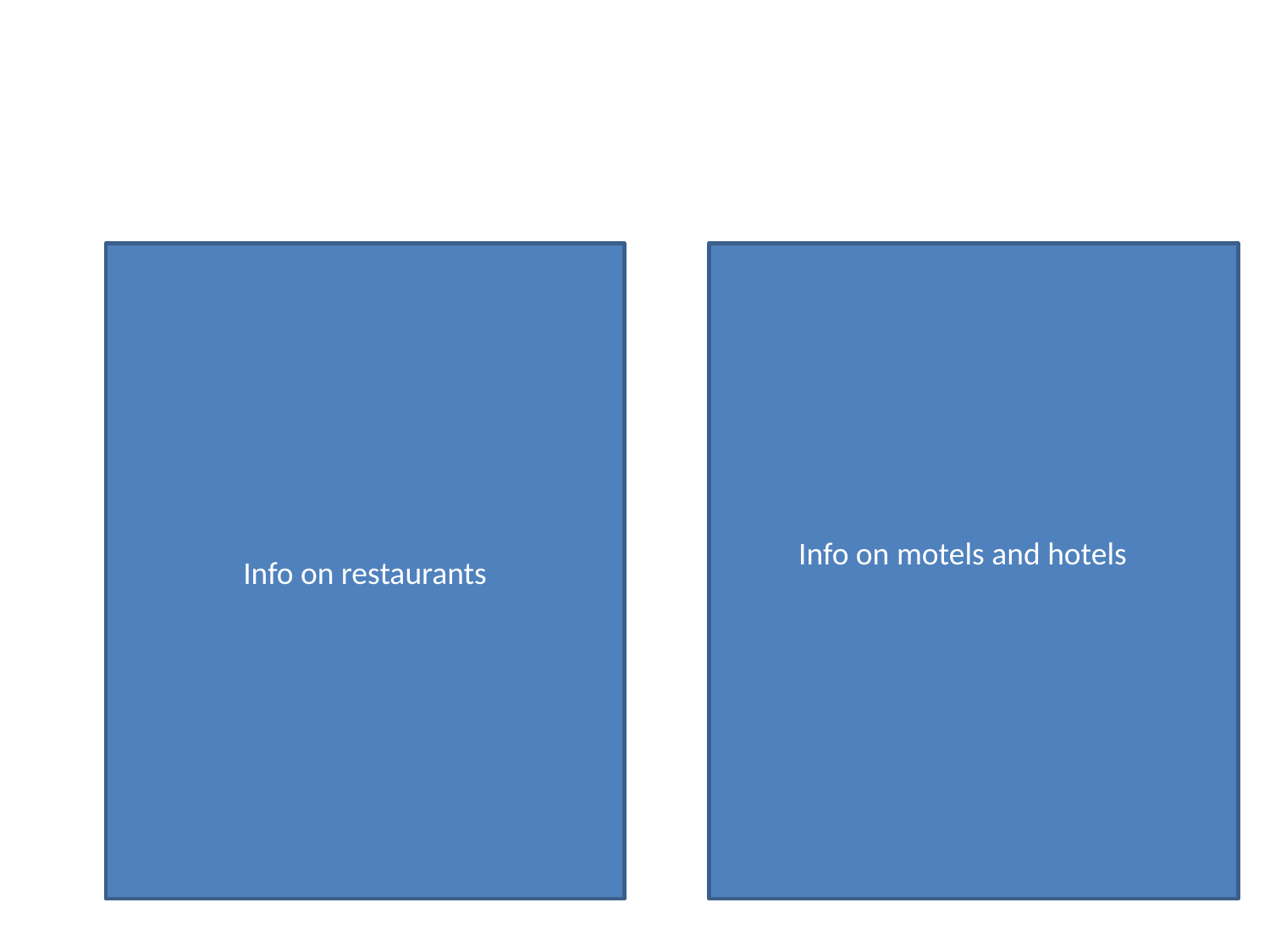

Info on restaurants
Info on motels and hotels